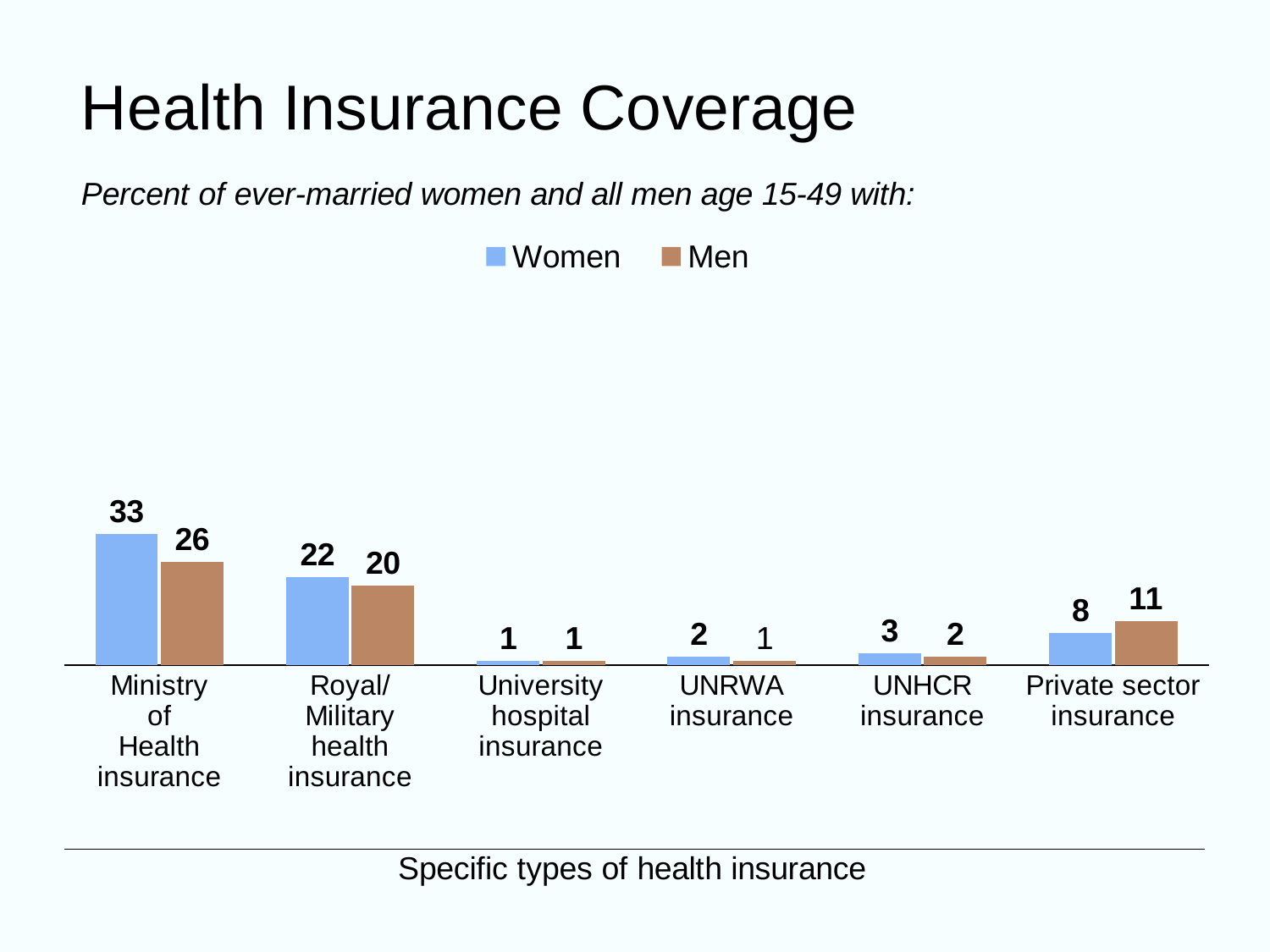

### Chart

| Category | Women | Men |
|---|---|---|
| Ministry
of
Health
insurance | 33.0 | 26.0 |
| Royal/
Military
health
insurance | 22.0 | 20.0 |
| University hospital
insurance | 1.0 | 1.0 |
| UNRWA
insurance | 2.0 | 1.0 |
| UNHCR
insurance | 3.0 | 2.0 |
| Private sector insurance | 8.0 | 11.0 |